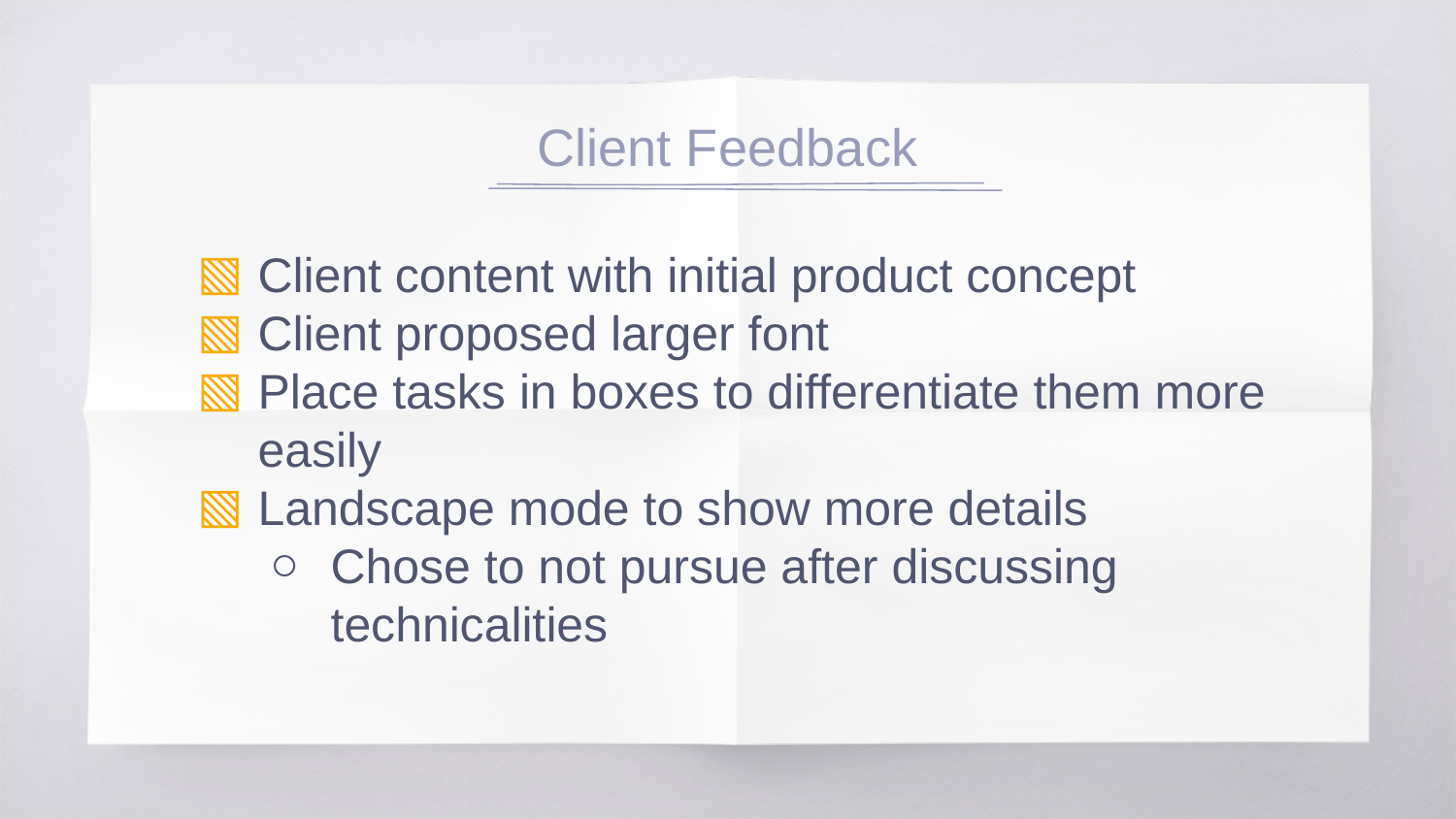

# Client Feedback
Client content with initial product concept
Client proposed larger font
Place tasks in boxes to differentiate them more easily
Landscape mode to show more details
Chose to not pursue after discussing technicalities